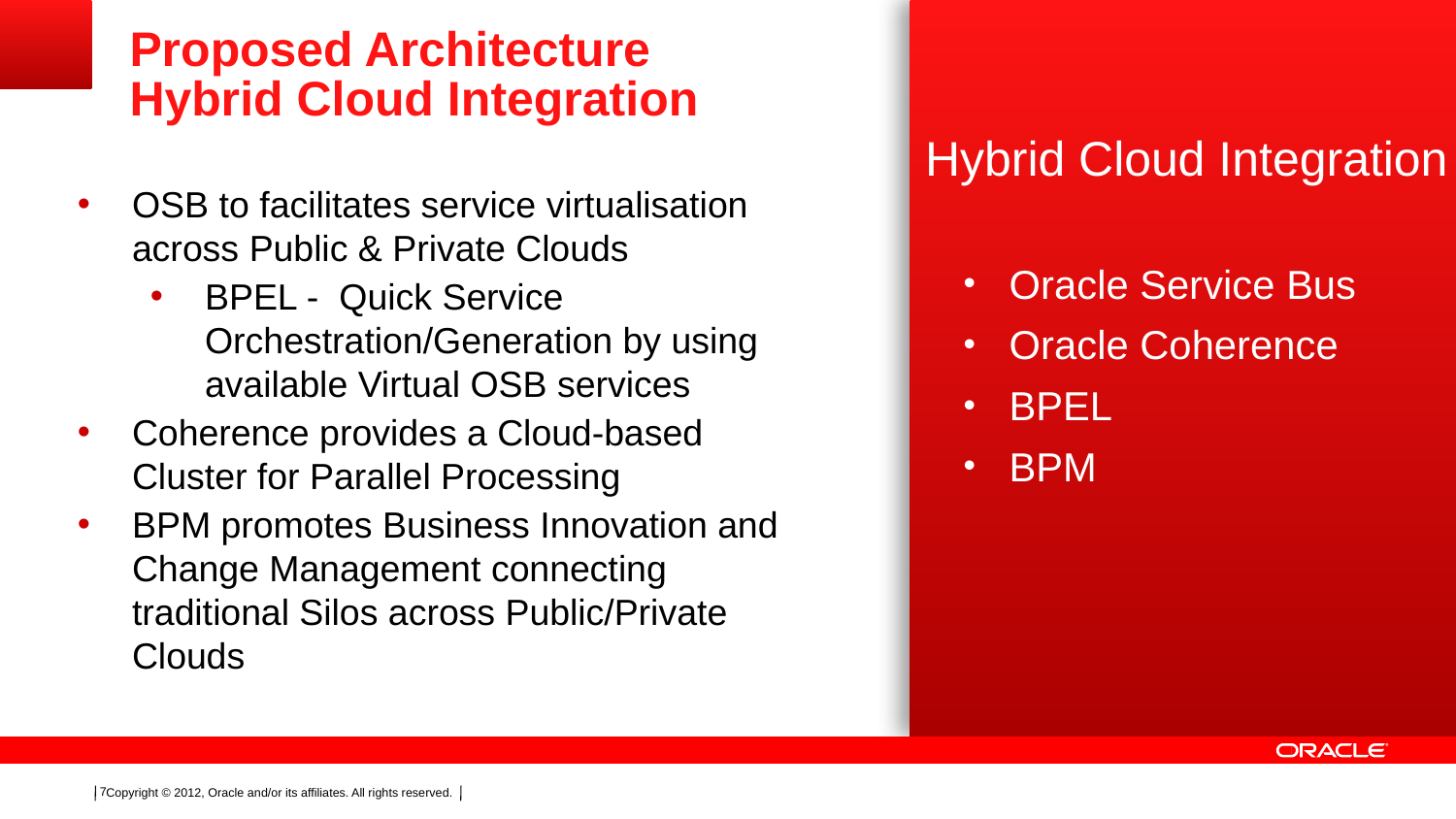

Proposed Architecture
Hybrid Cloud Integration

OSB to facilitates service virtualisation across Public & Private Clouds
BPEL -  Quick Service Orchestration/Generation by using available Virtual OSB services
Coherence provides a Cloud-based Cluster for Parallel Processing
BPM promotes Business Innovation and Change Management connecting traditional Silos across Public/Private Clouds

Hybrid Cloud Integration

 Oracle Service Bus
 Oracle Coherence
 BPEL
 BPM